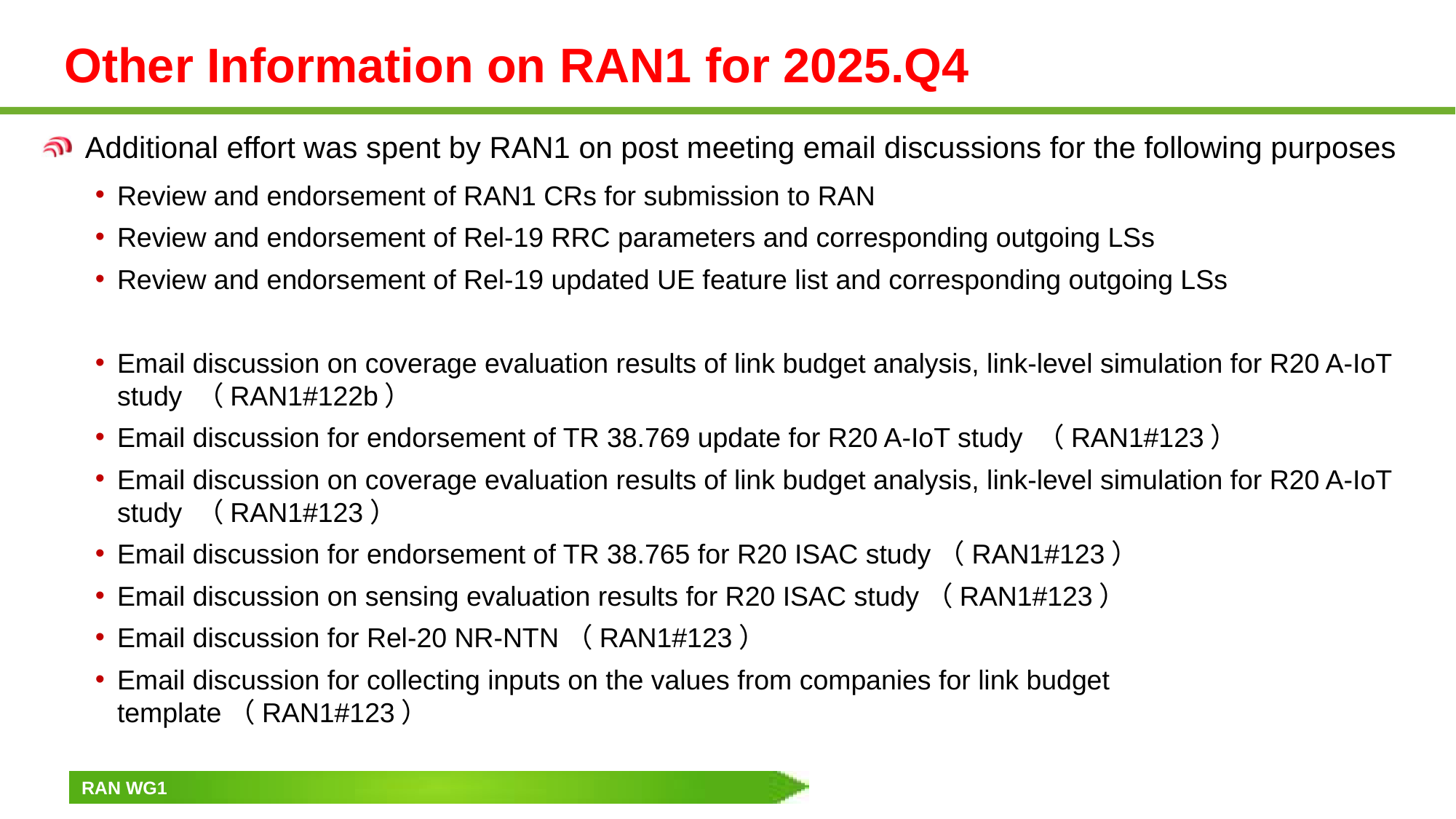

# Other Information on RAN1 for 2025.Q4
Additional effort was spent by RAN1 on post meeting email discussions for the following purposes
Review and endorsement of RAN1 CRs for submission to RAN
Review and endorsement of Rel-19 RRC parameters and corresponding outgoing LSs
Review and endorsement of Rel-19 updated UE feature list and corresponding outgoing LSs

Email discussion on coverage evaluation results of link budget analysis, link-level simulation for R20 A-IoT study （RAN1#122b）
Email discussion for endorsement of TR 38.769 update for R20 A-IoT study （RAN1#123）
Email discussion on coverage evaluation results of link budget analysis, link-level simulation for R20 A-IoT study （RAN1#123）
Email discussion for endorsement of TR 38.765 for R20 ISAC study（RAN1#123）
Email discussion on sensing evaluation results for R20 ISAC study（RAN1#123）
Email discussion for Rel-20 NR-NTN（RAN1#123）
Email discussion for collecting inputs on the values from companies for link budget template（RAN1#123）